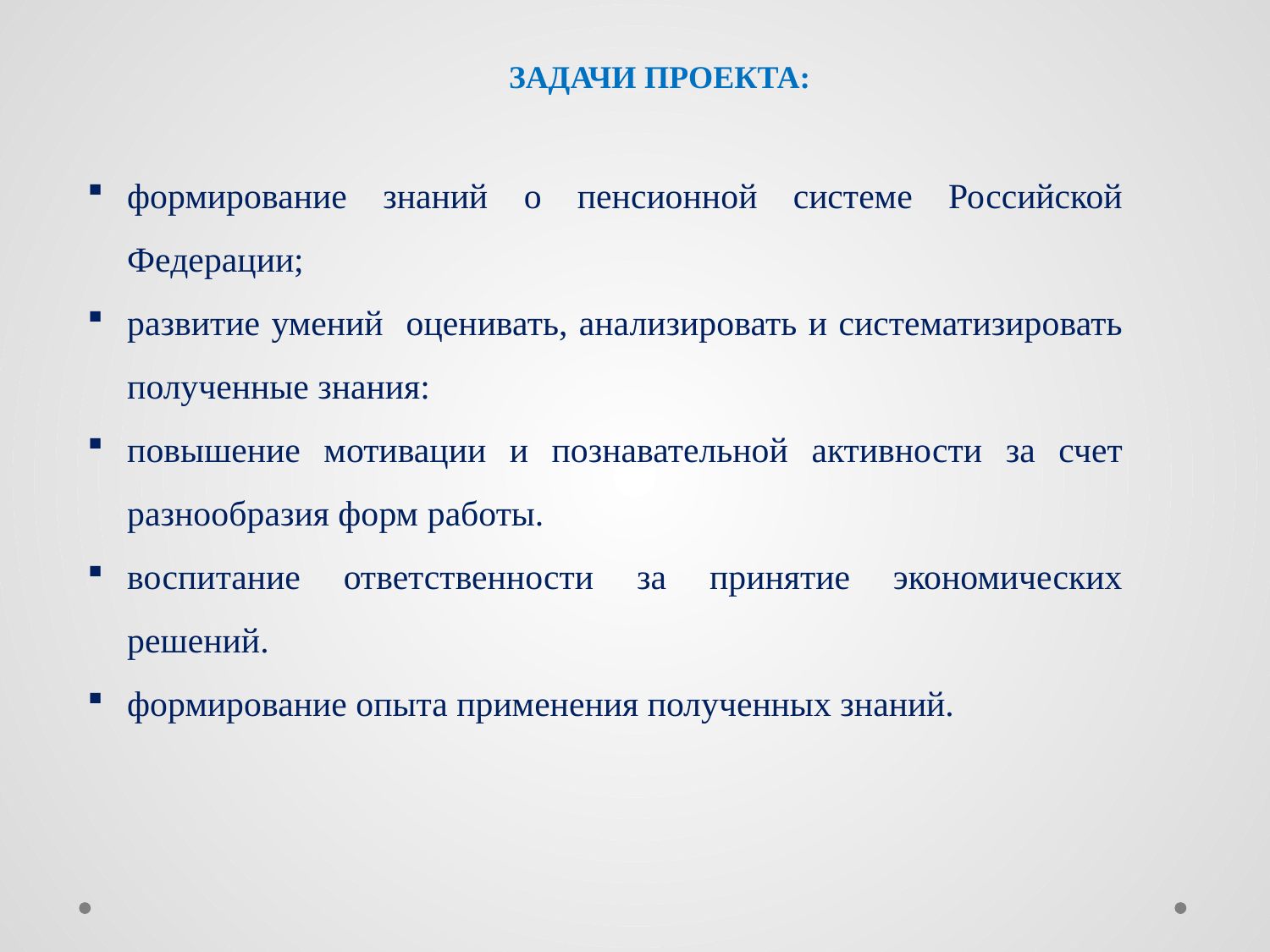

ЗАДАЧИ ПРОЕКТА:
формирование знаний о пенсионной системе Российской Федерации;
развитие умений  оценивать, анализировать и систематизировать полученные знания:
повышение мотивации и познавательной активности за счет разнообразия форм работы.
воспитание ответственности за принятие экономических решений.
формирование опыта применения полученных знаний.